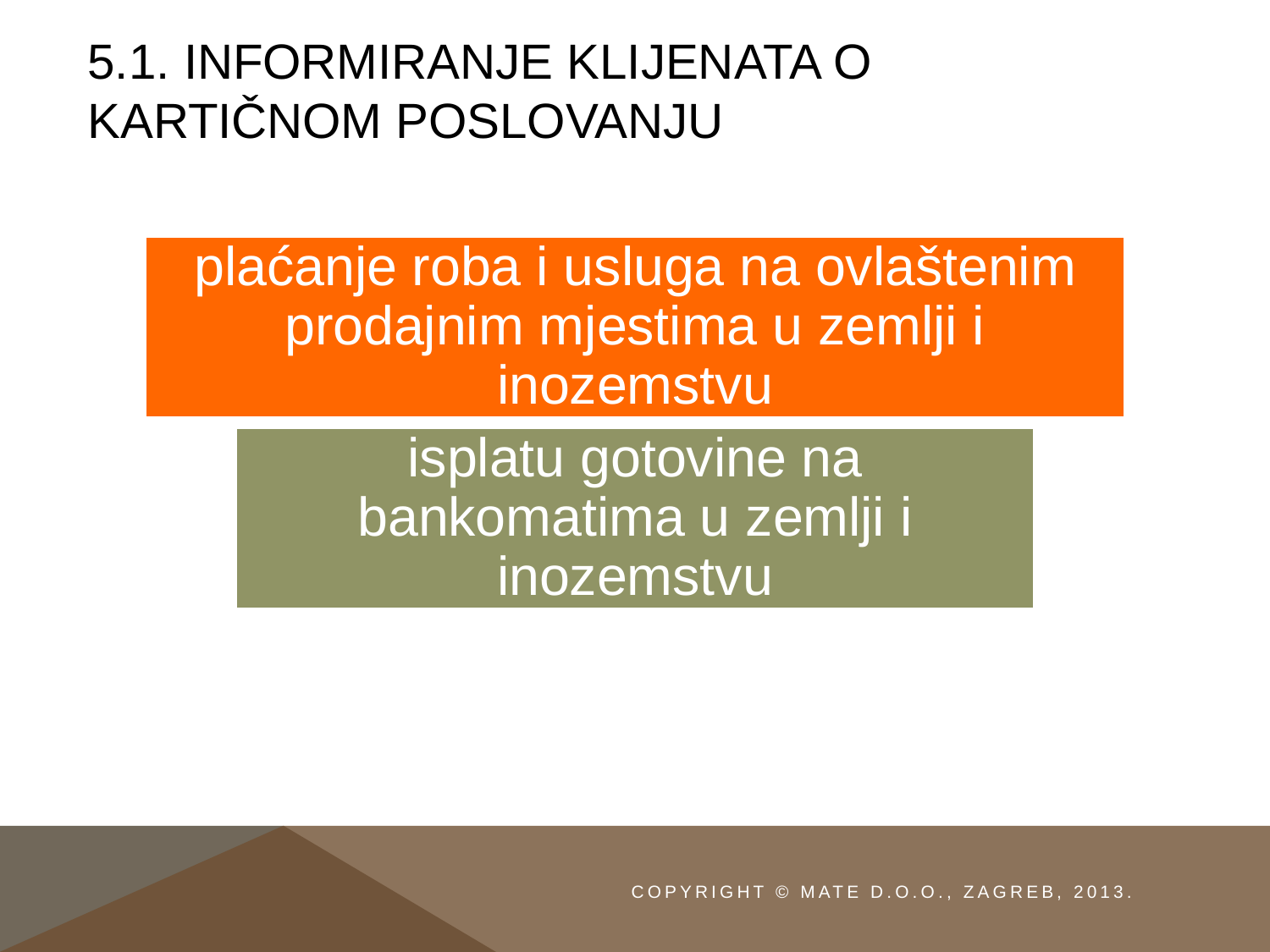

# 5.1. Informiranje klijenata o kartičnom poslovanju
plaćanje roba i usluga na ovlaštenim prodajnim mjestima u zemlji i inozemstvu
isplatu gotovine na bankomatima u zemlji i inozemstvu
Copyright © MATE d.o.o., Zagreb, 2013.